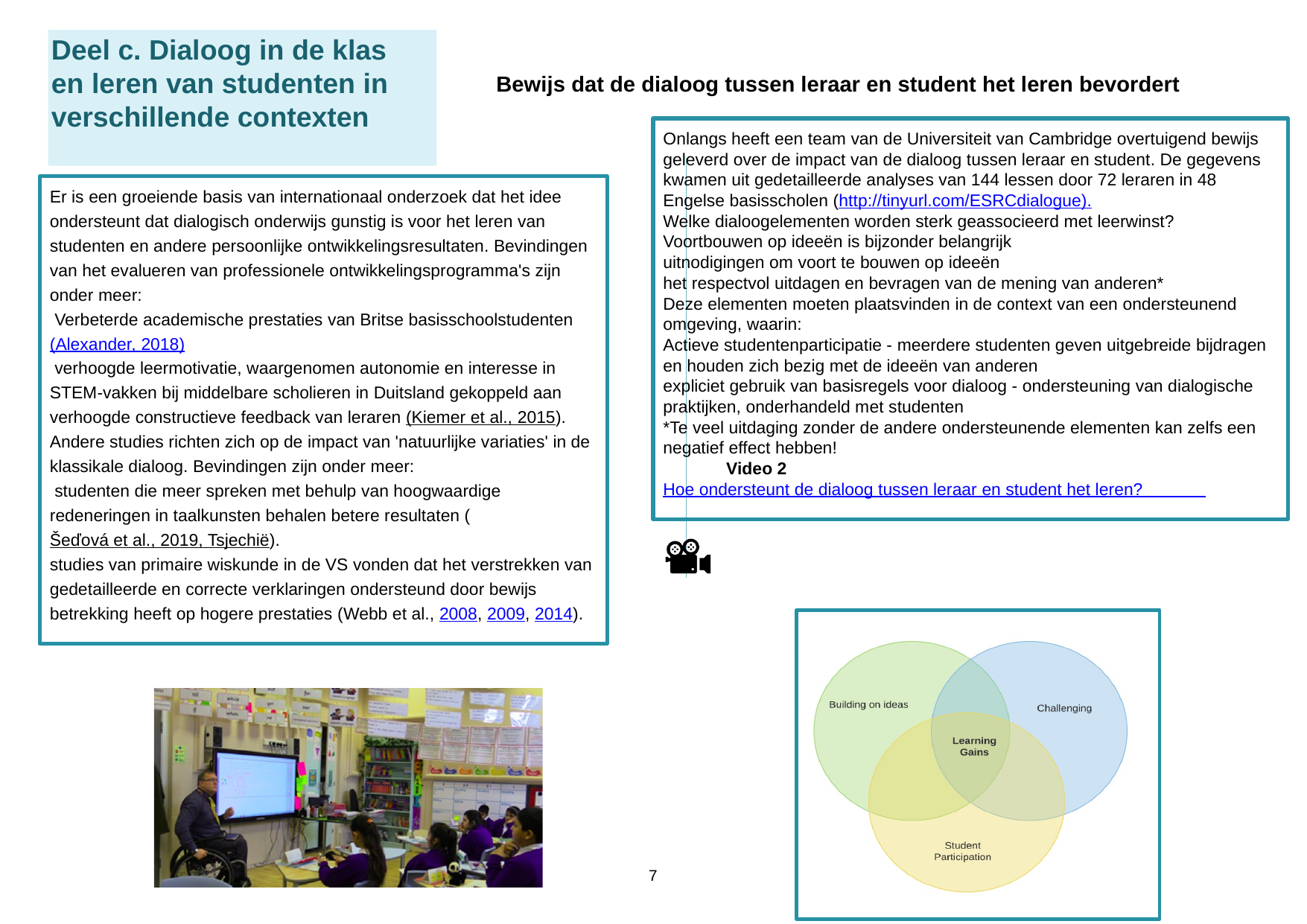

Deel c. Dialoog in de klas
en leren van studenten in verschillende contexten
Bewijs dat de dialoog tussen leraar en student het leren bevordert
Onlangs heeft een team van de Universiteit van Cambridge overtuigend bewijs geleverd over de impact van de dialoog tussen leraar en student. De gegevens kwamen uit gedetailleerde analyses van 144 lessen door 72 leraren in 48 Engelse basisscholen (http://tinyurl.com/ESRCdialogue).
Welke dialoogelementen worden sterk geassocieerd met leerwinst?
Voortbouwen op ideeën is bijzonder belangrijk
uitnodigingen om voort te bouwen op ideeën
het respectvol uitdagen en bevragen van de mening van anderen*
Deze elementen moeten plaatsvinden in de context van een ondersteunend omgeving, waarin:
Actieve studentenparticipatie - meerdere studenten geven uitgebreide bijdragen en houden zich bezig met de ideeën van anderen
expliciet gebruik van basisregels voor dialoog - ondersteuning van dialogische praktijken, onderhandeld met studenten
*Te veel uitdaging zonder de andere ondersteunende elementen kan zelfs een negatief effect hebben!
             Video 2 Hoe ondersteunt de dialoog tussen leraar en student het leren?

(Whhttp://tiich tanylk murlo.vcomes      a/ESRre   stCdironalgogly  auess).ociated  with learning gains?
··              inbuivitalditiong nons toidebasuildis   opnaridticeaulas    rly important
wh·Thechicsehallenttalheskgeinmegovleameensdnneqtuseestadretoiofonhappeuinngdo: thners’in theviewcontes  respxtectoffuallysupporti*	ve classroom, in  wi·and· tactiexhespngatveluicdigetestudenutwsseitohntfotgrpartihoersuncid’ ipatidrueaslesonfo–r mutalklti–plsupportie  studenngtsdigaliveogeicxtpractiendedcecs,onnetrgibotiutateionds
*efToofect!much  challenging without the other supportive elements can even have a   negative

Er is een groeiende basis van internationaal onderzoek dat het idee ondersteunt dat dialogisch onderwijs gunstig is voor het leren van studenten en andere persoonlijke ontwikkelingsresultaten. Bevindingen van het evalueren van professionele ontwikkelingsprogramma's zijn onder meer:
 Verbeterde academische prestaties van Britse basisschoolstudenten (Alexander, 2018)
 verhoogde leermotivatie, waargenomen autonomie en interesse in STEM-vakken bij middelbare scholieren in Duitsland gekoppeld aan verhoogde constructieve feedback van leraren (Kiemer et al., 2015).
Andere studies richten zich op de impact van 'natuurlijke variaties' in de klassikale dialoog. Bevindingen zijn onder meer:
 studenten die meer spreken met behulp van hoogwaardige redeneringen in taalkunsten behalen betere resultaten (Šeďová et al., 2019, Tsjechië). 
studies van primaire wiskunde in de VS vonden dat het verstrekken van gedetailleerde en correcte verklaringen ondersteund door bewijs betrekking heeft op hogere prestaties (Webb et al., 2008, 2009, 2014).

7